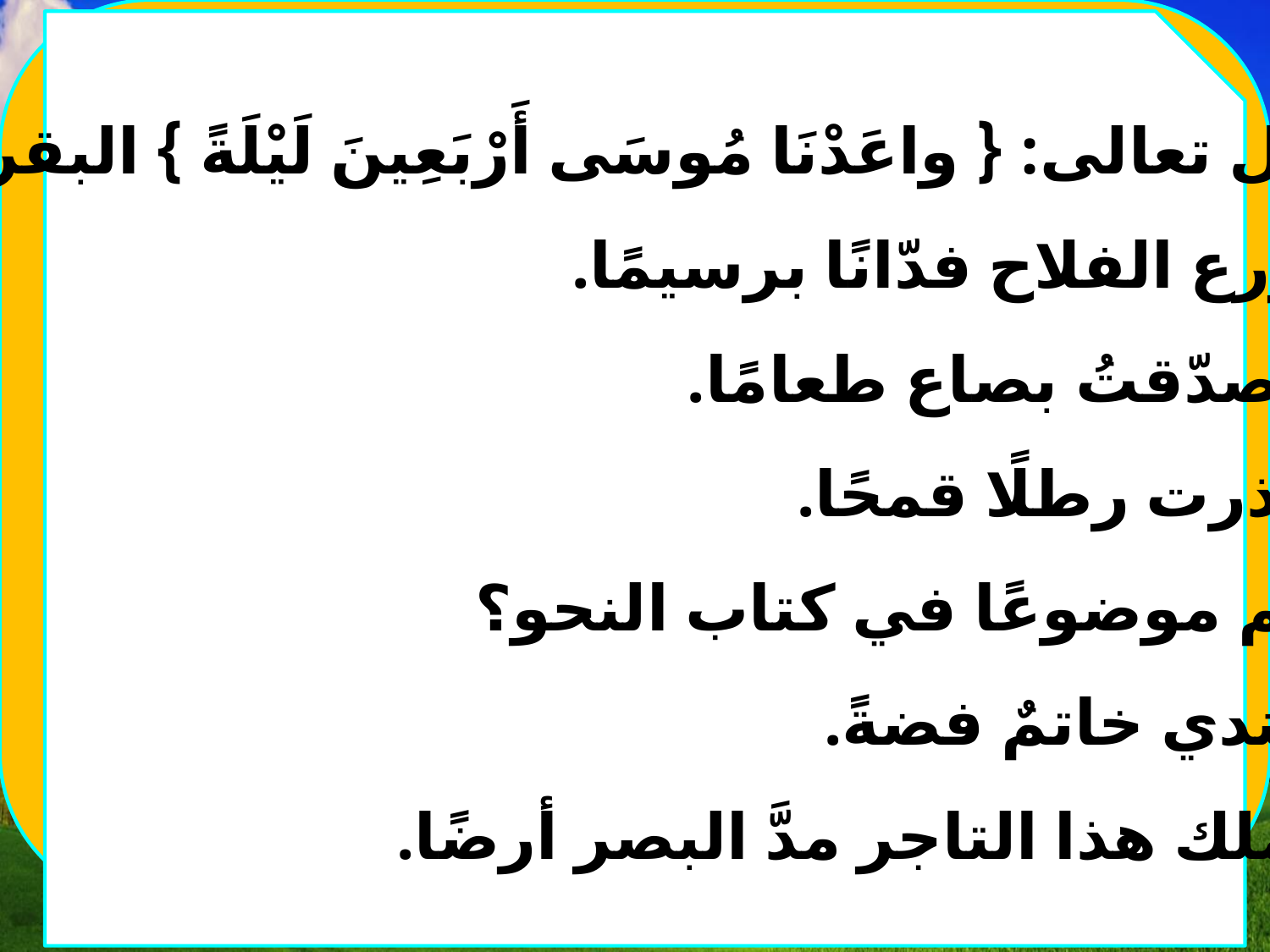

أ- قال تعالى: { واعَدْنَا مُوسَى أَرْبَعِينَ لَيْلَةً } البقرة 51
ب- زرع الفلاح فدّانًا برسيمًا.
ت- تصدّقتُ بصاع طعامًا.
ث- بذرت رطلًا قمحًا.
ج- كم موضوعًا في كتاب النحو؟
ح- عندي خاتمٌ فضةً.
خ- يملك هذا التاجر مدَّ البصر أرضًا.